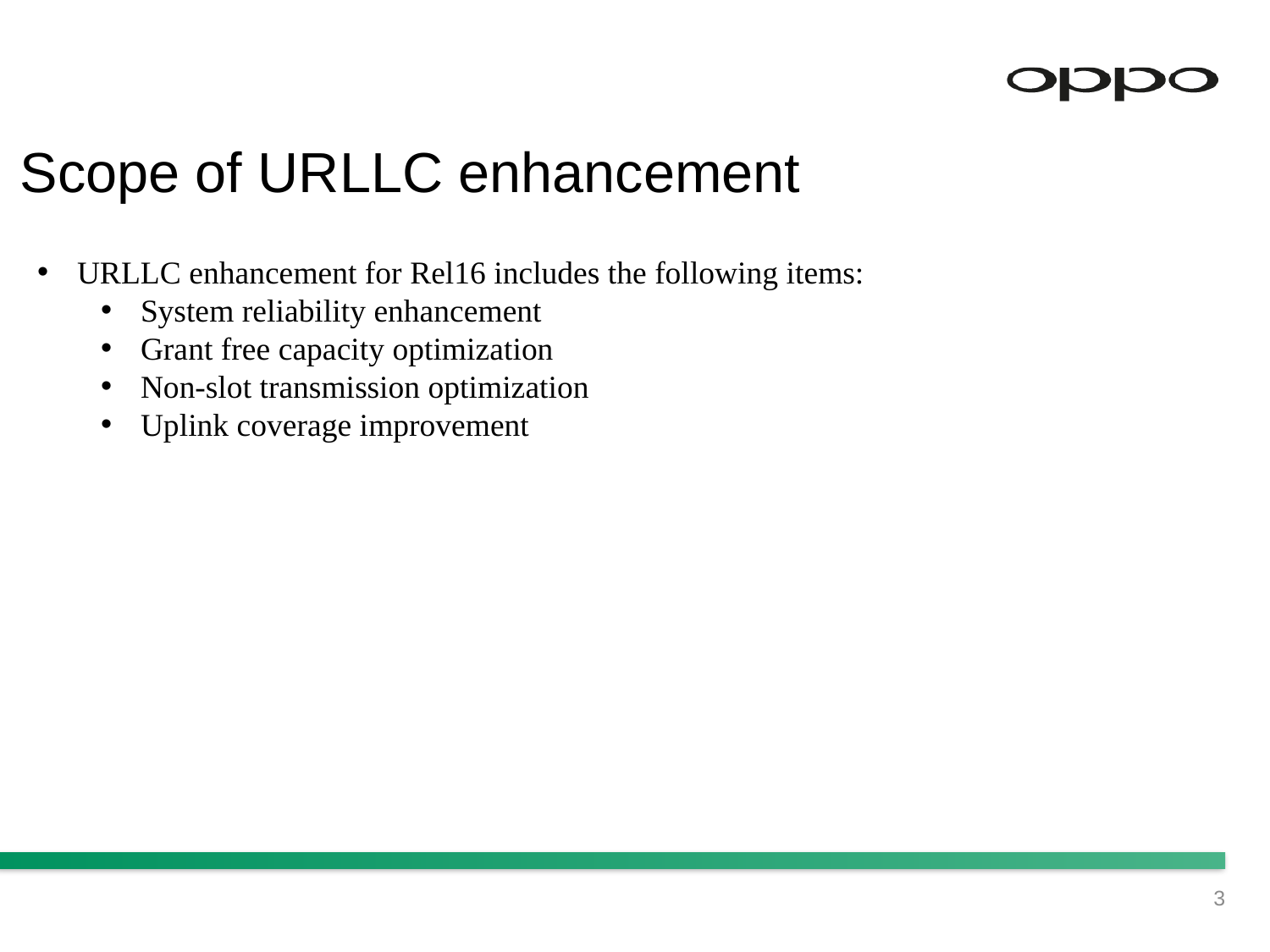

# Scope of URLLC enhancement
URLLC enhancement for Rel16 includes the following items:
System reliability enhancement
Grant free capacity optimization
Non-slot transmission optimization
Uplink coverage improvement

3